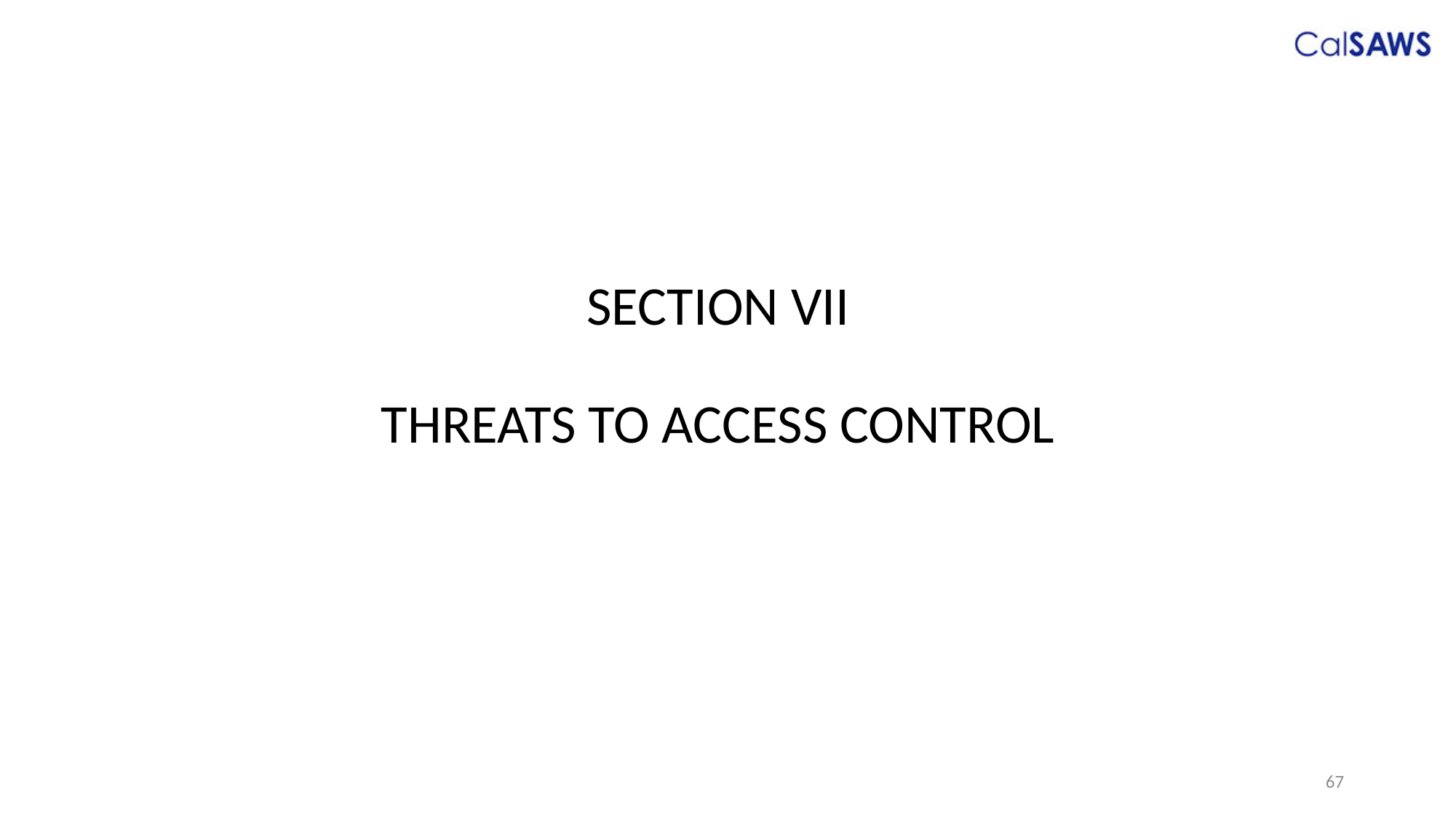

# SECTION VII THREATS TO ACCESS CONTROL
67